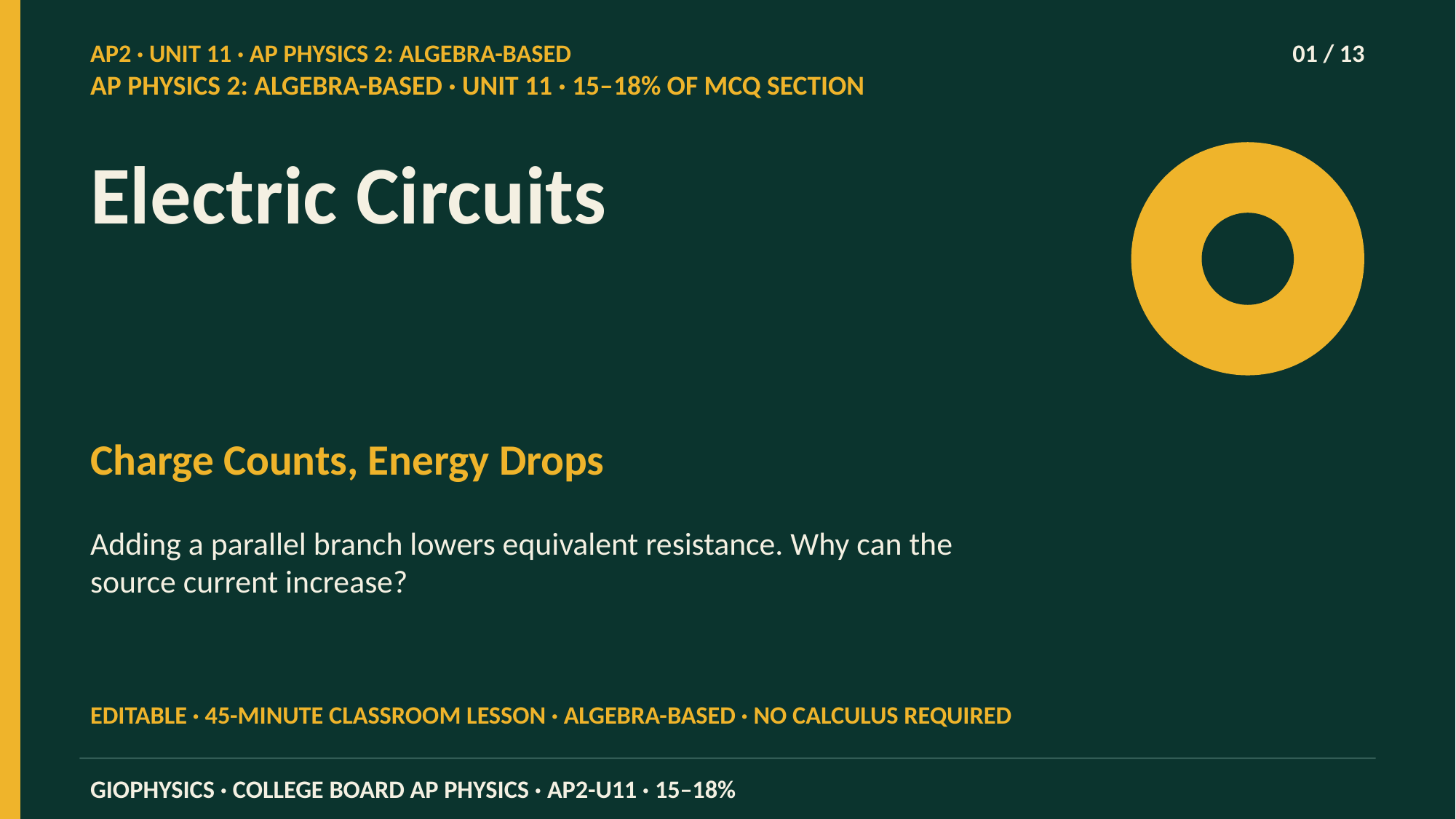

AP2 · UNIT 11 · AP PHYSICS 2: ALGEBRA-BASED
01 / 13
AP PHYSICS 2: ALGEBRA-BASED · UNIT 11 · 15–18% OF MCQ SECTION
Electric Circuits

Charge Counts, Energy Drops
Adding a parallel branch lowers equivalent resistance. Why can the source current increase?
EDITABLE · 45-MINUTE CLASSROOM LESSON · ALGEBRA-BASED · NO CALCULUS REQUIRED

GIOPHYSICS · COLLEGE BOARD AP PHYSICS · AP2-U11 · 15–18%